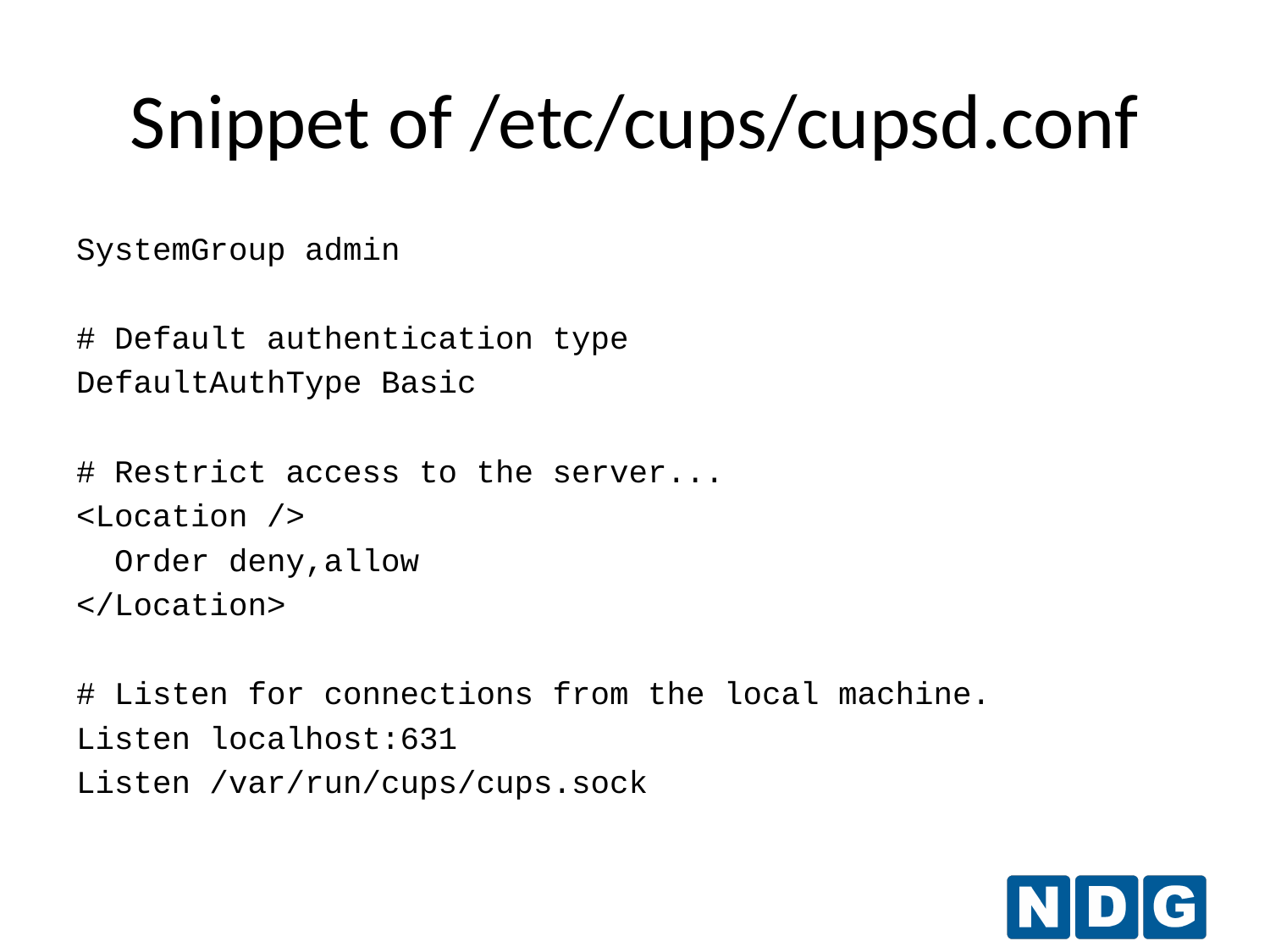

Snippet of /etc/cups/cupsd.conf
SystemGroup admin

# Default authentication type
DefaultAuthType Basic

# Restrict access to the server...
<Location />
  Order deny,allow
</Location>

# Listen for connections from the local machine.
Listen localhost:631
Listen /var/run/cups/cups.sock